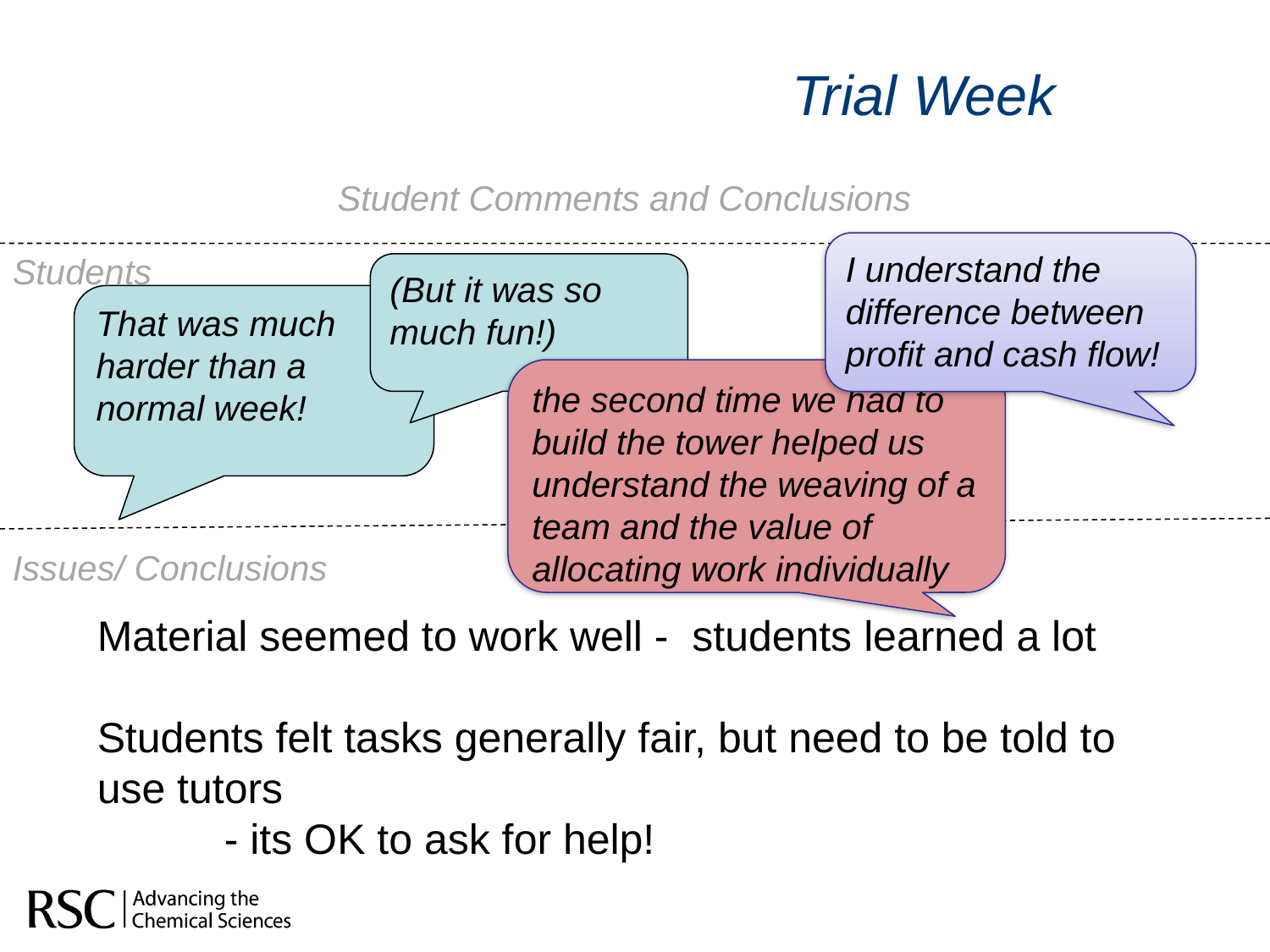

Trial Week

Students

Issues/ Conclusions
Student Comments and Conclusions
I understand the difference between profit and cash flow!
(But it was so much fun!)
That was much harder than a normal week!
the second time we had to build the tower helped us understand the weaving of a team and the value of allocating work individually
Material seemed to work well -  students learned a lot

Students felt tasks generally fair, but need to be told to use tutors
	- its OK to ask for help!